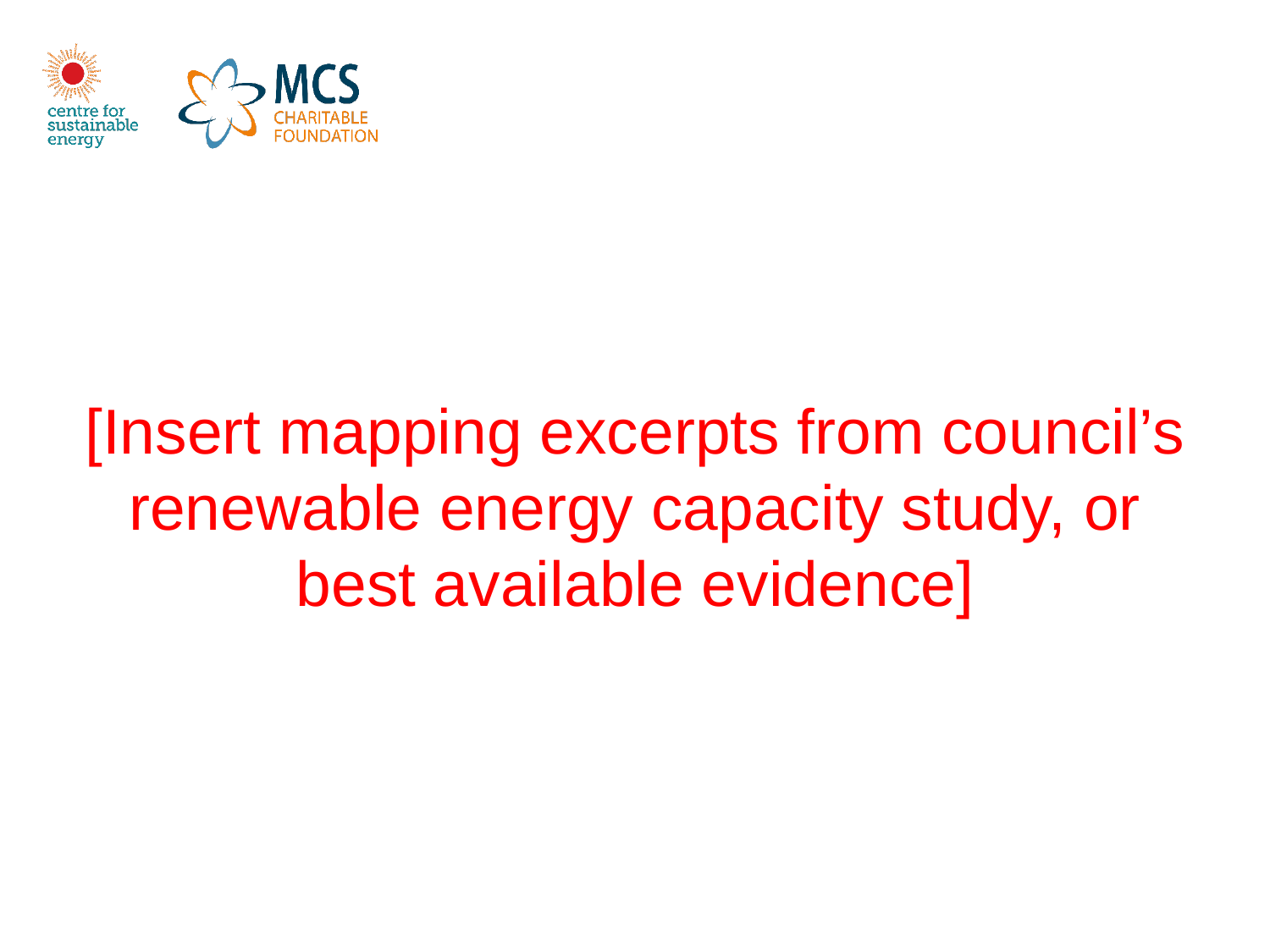

[Insert mapping excerpts from council’s renewable energy capacity study, or best available evidence]